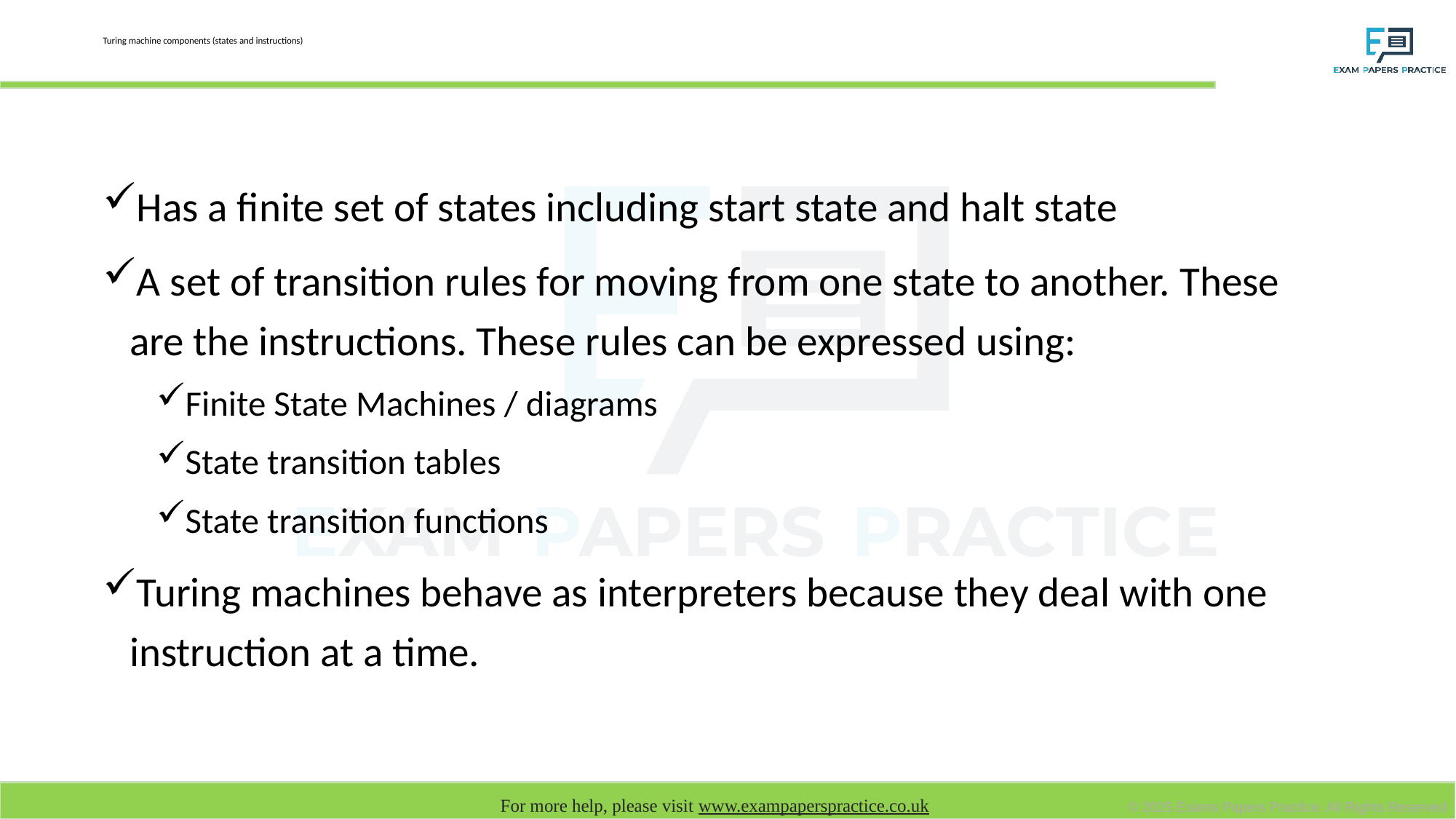

# Turing machine components (states and instructions)
Has a finite set of states including start state and halt state
A set of transition rules for moving from one state to another. These are the instructions. These rules can be expressed using:
Finite State Machines / diagrams
State transition tables
State transition functions
Turing machines behave as interpreters because they deal with one instruction at a time.